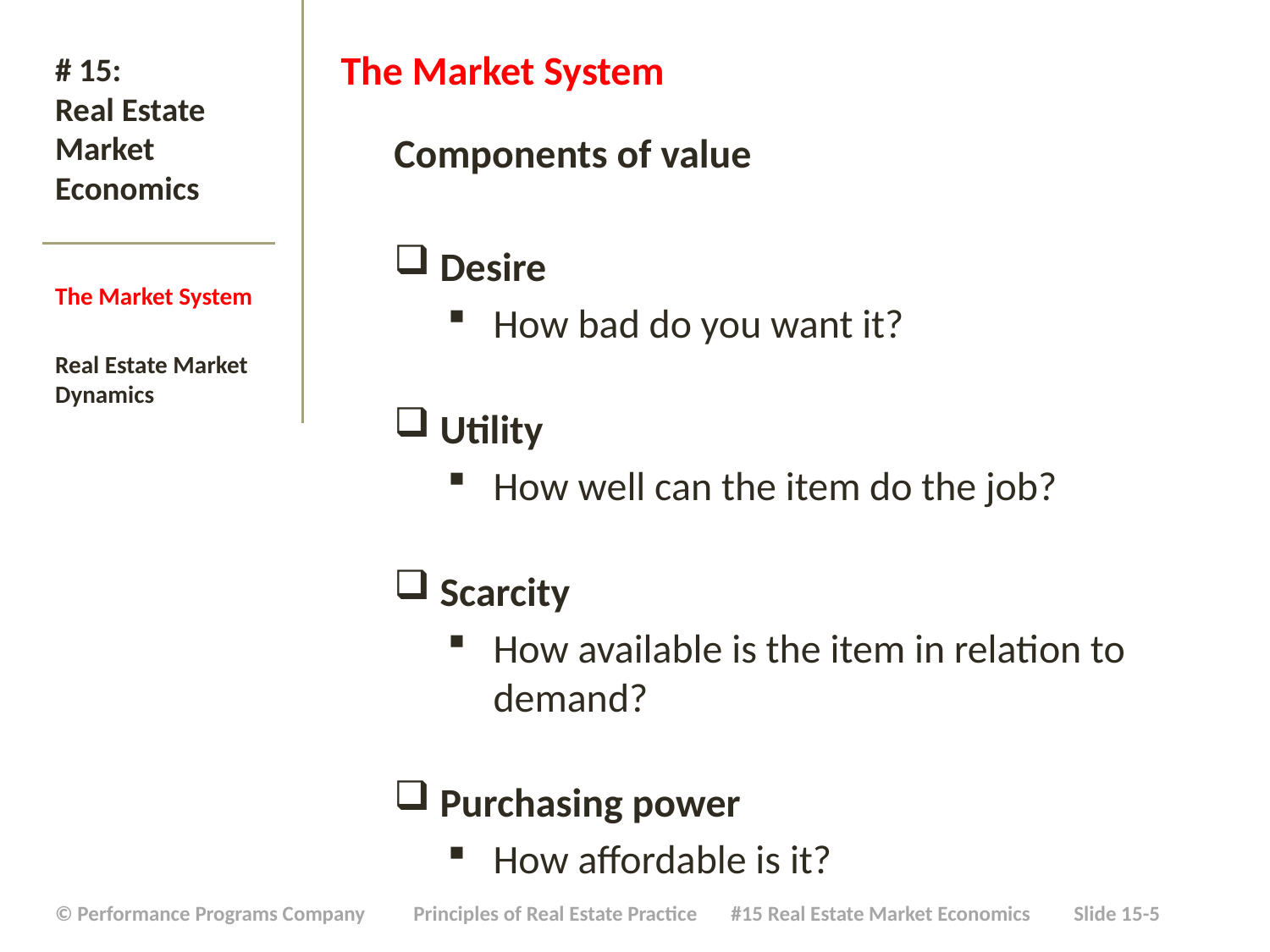

The Market System

Components of value

Desire
How bad do you want it?
Utility
How well can the item do the job?
Scarcity
How available is the item in relation to demand?
Purchasing power
How affordable is it?
# # 15: Real Estate Market Economics

The Market System

Real Estate Market Dynamics

| © Performance Programs Company Principles of Real Estate Practice #15 Real Estate Market Economics Slide 15-5 |
| --- |